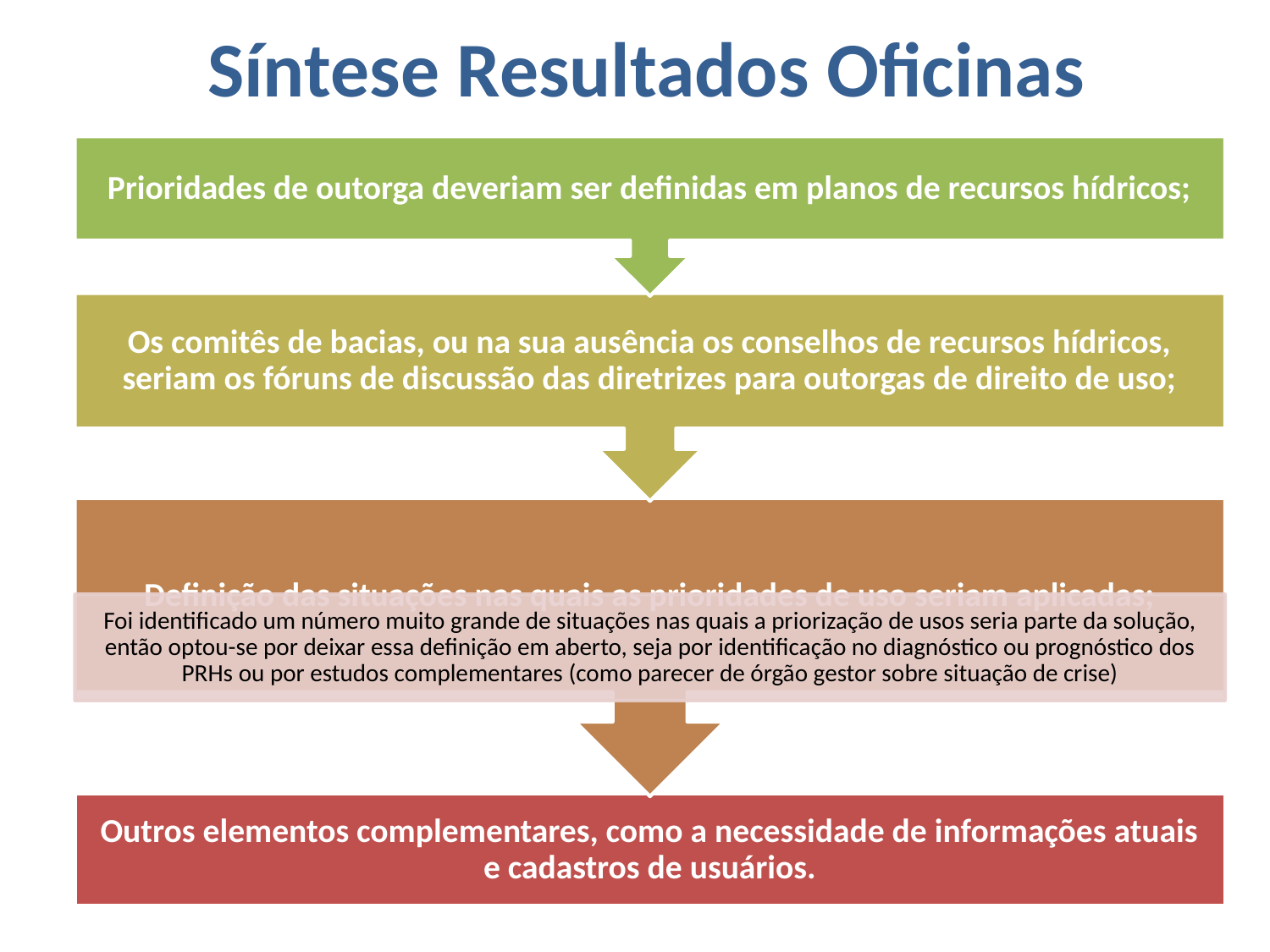

# Síntese Resultados Oficinas
Outros elementos complementares, como a necessidade de informações atuais e cadastros de usuários.
Definição das situações nas quais as prioridades de uso seriam aplicadas;
Foi identificado um número muito grande de situações nas quais a priorização de usos seria parte da solução, então optou-se por deixar essa definição em aberto, seja por identificação no diagnóstico ou prognóstico dos PRHs ou por estudos complementares (como parecer de órgão gestor sobre situação de crise)
Os comitês de bacias, ou na sua ausência os conselhos de recursos hídricos, seriam os fóruns de discussão das diretrizes para outorgas de direito de uso;
Prioridades de outorga deveriam ser definidas em planos de recursos hídricos;